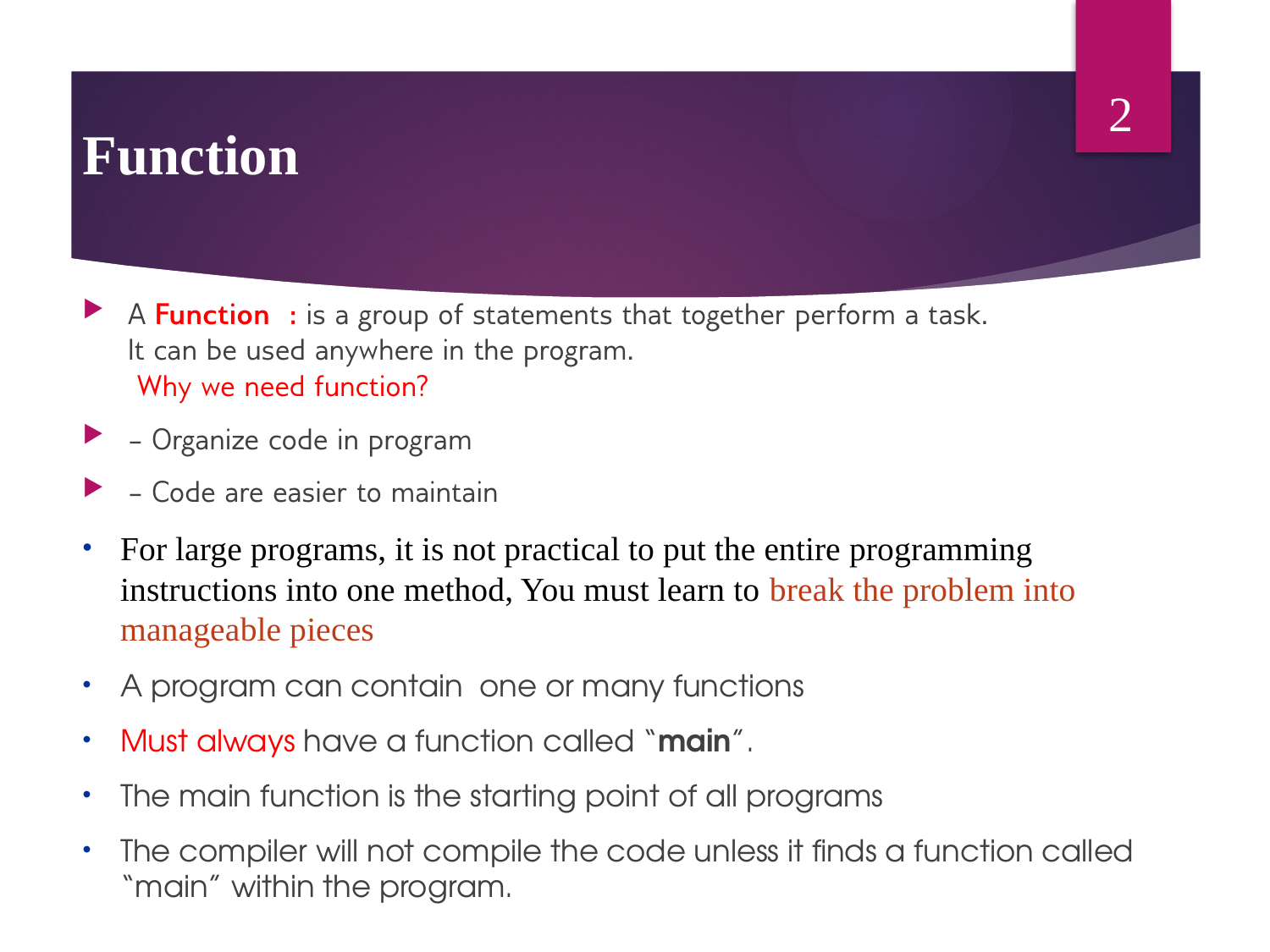

2
# Function
A Function  : is a group of statements that together perform a task.
It can be used anywhere in the program.
 Why we need function?
– Organize code in program
– Code are easier to maintain
For large programs, it is not practical to put the entire programming instructions into one method, You must learn to break the problem into manageable pieces
A program can contain  one or many functions
Must always have a function called “main”.
The main function is the starting point of all programs
The compiler will not compile the code unless it finds a function called “main” within the program.